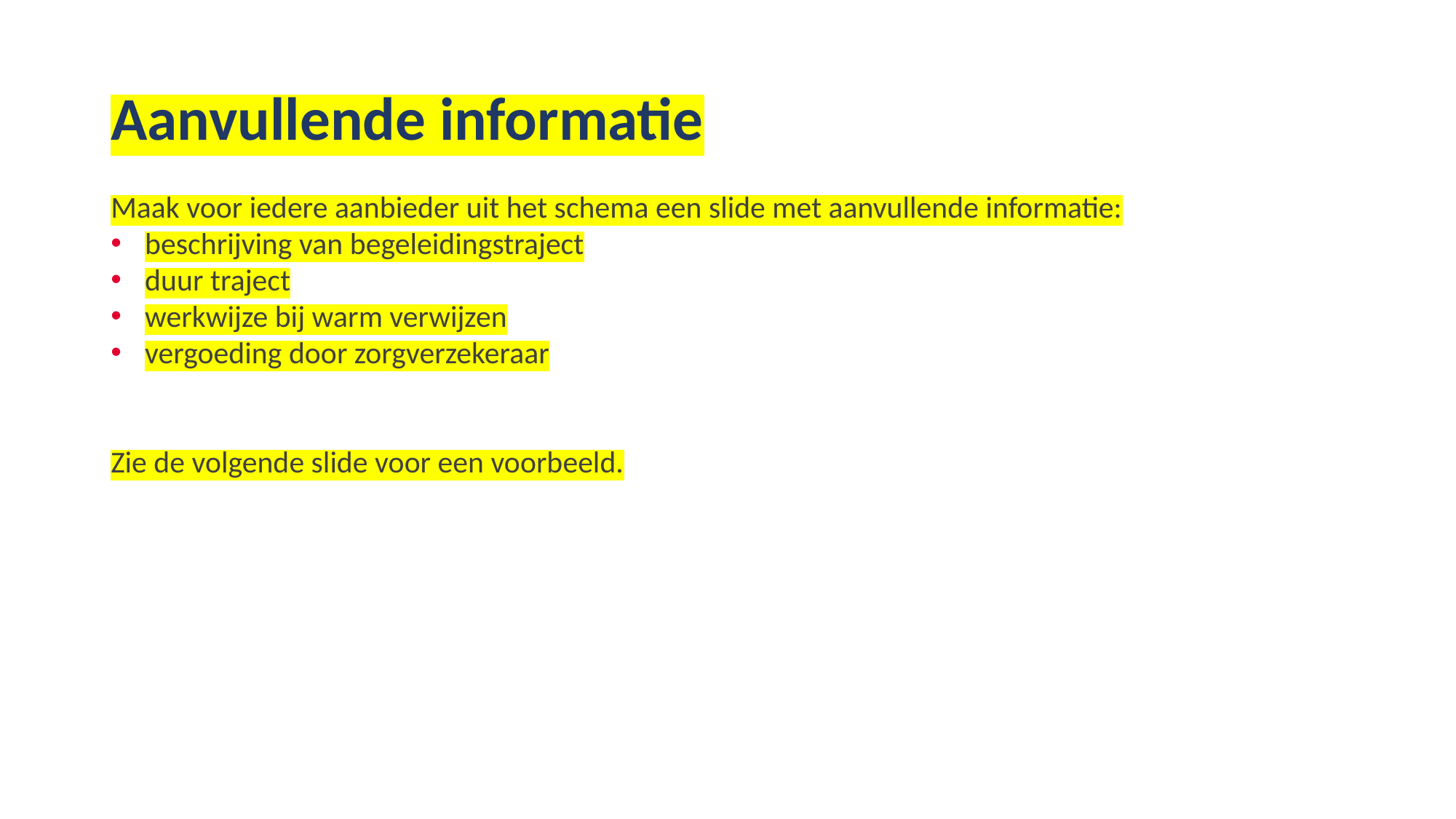

Aanvullende informatie
Maak voor iedere aanbieder uit het schema een slide met aanvullende informatie:
beschrijving van begeleidingstraject
duur traject
werkwijze bij warm verwijzen
vergoeding door zorgverzekeraar

Zie de volgende slide voor een voorbeeld.